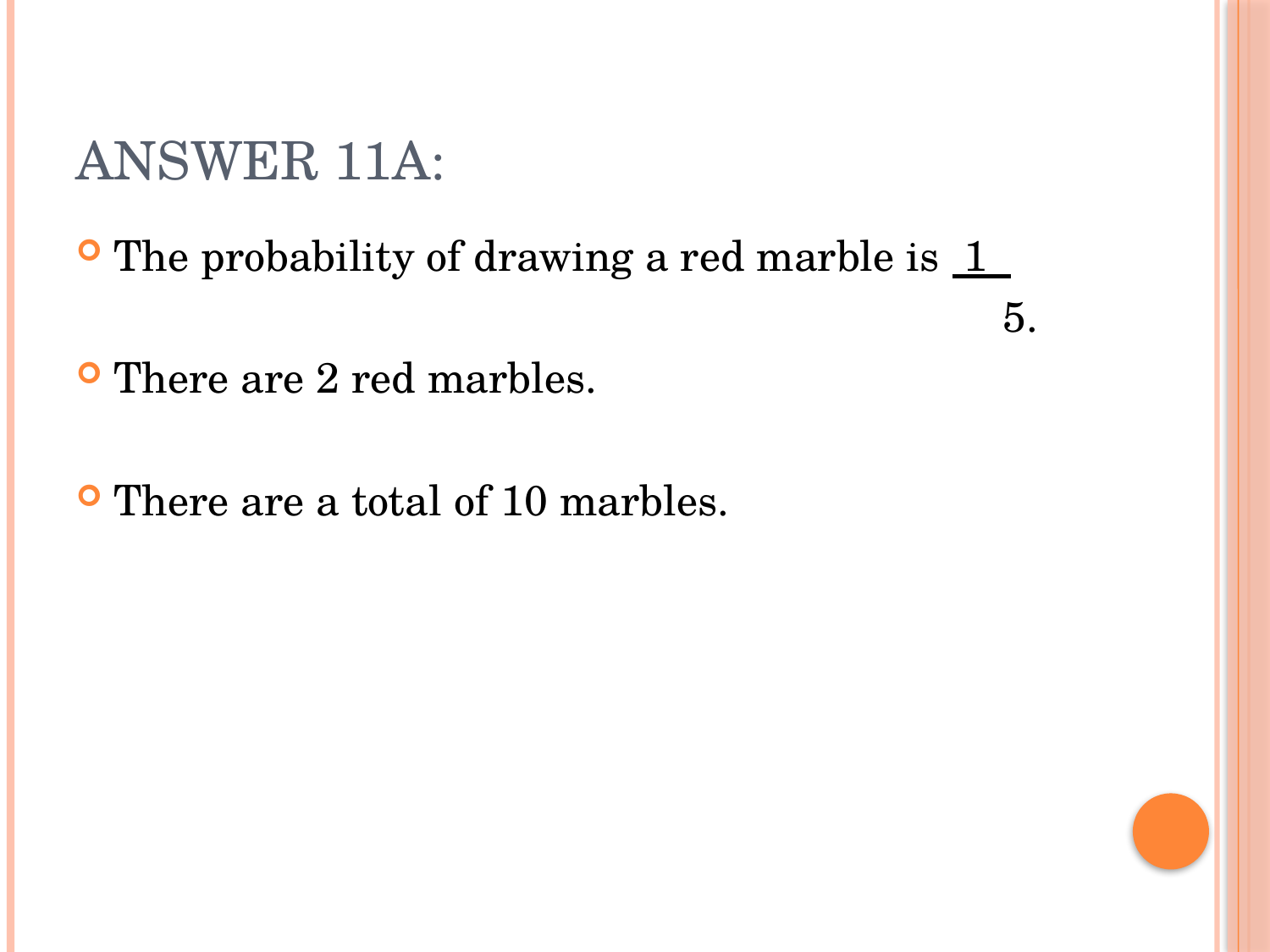

# Answer 11A:
The probability of drawing a red marble is  1
								5.
There are 2 red marbles.

There are a total of 10 marbles.